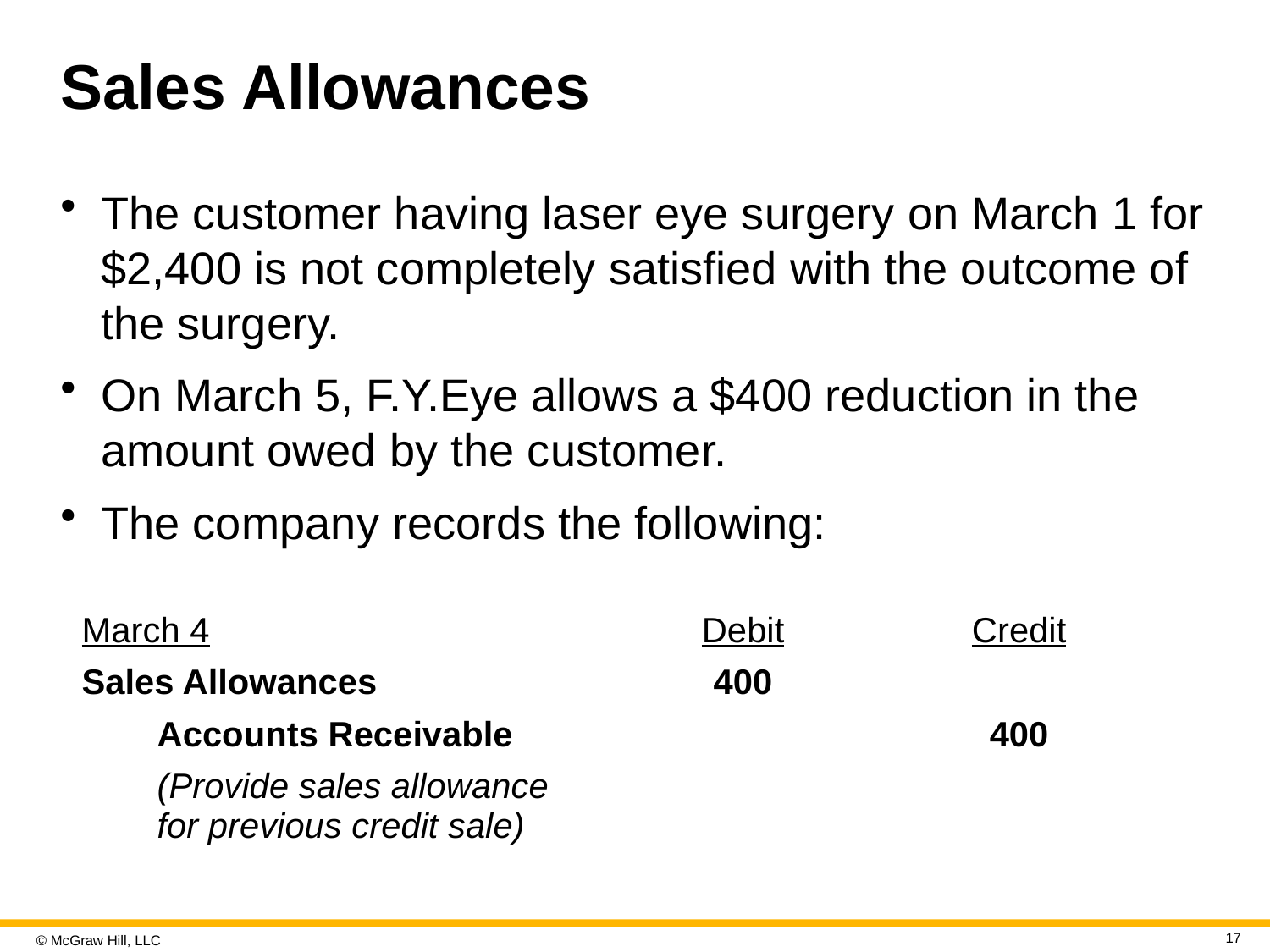

# Sales Allowances
The customer having laser eye surgery on March 1 for $2,400 is not completely satisfied with the outcome of the surgery.
On March 5, F.Y.Eye allows a $400 reduction in the amount owed by the customer.
The company records the following:
| March 4 | Debit | Credit |
| --- | --- | --- |
| Sales Allowances | 400 |  |
| Accounts Receivable |  | 400 |
| (Provide sales allowance for previous credit sale) |  |  |
17